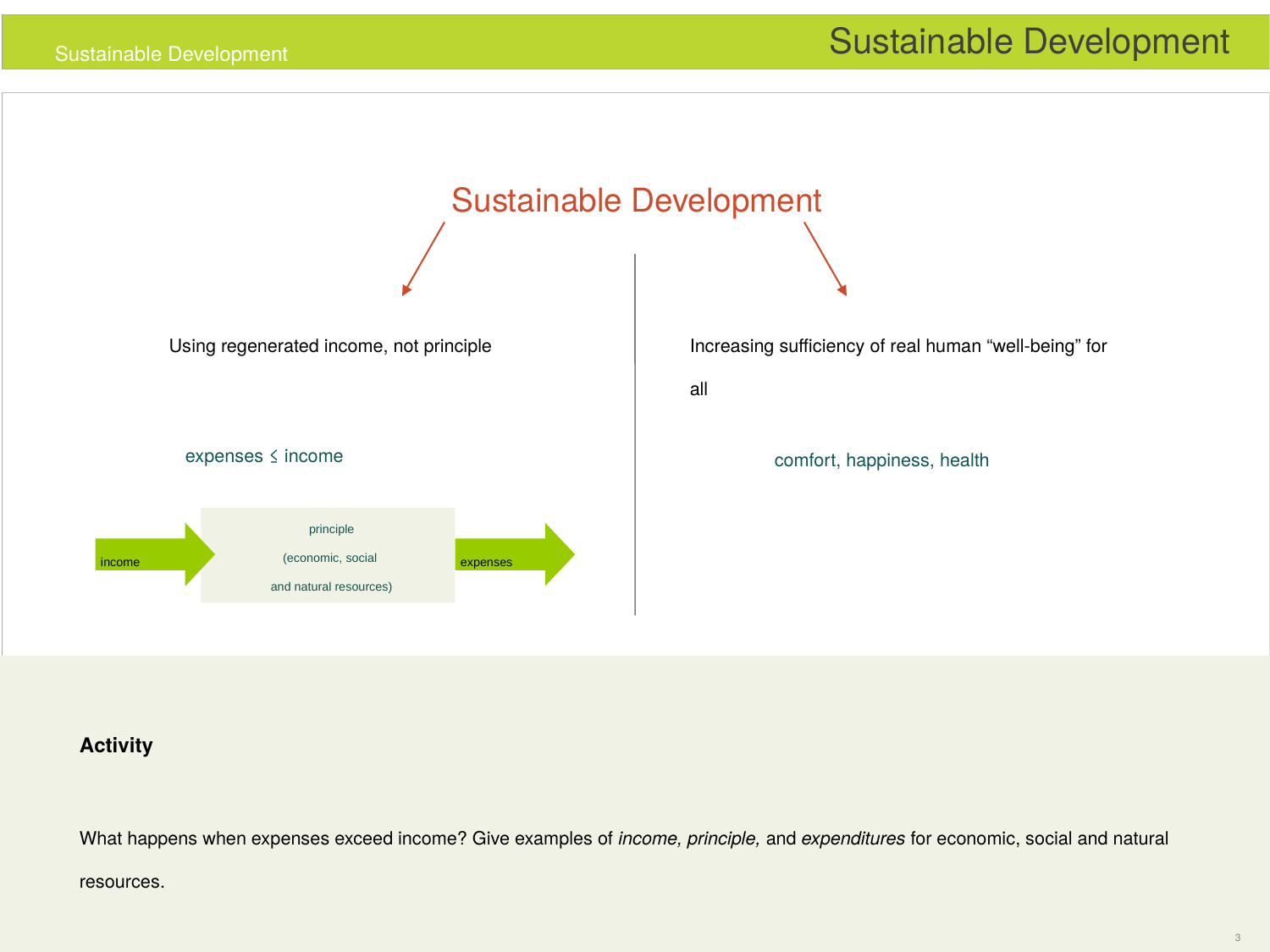

# Sustainable Development
Sustainable Development

Using regenerated income, not principle
Increasing sufficiency of real human “well-being” for all
expenses ≤ income
comfort, happiness, health
principle
(economic, social
and natural resources)

income
expenses

Activity

What happens when expenses exceed income? Give examples of income, principle, and expenditures for economic, social and natural resources.
3